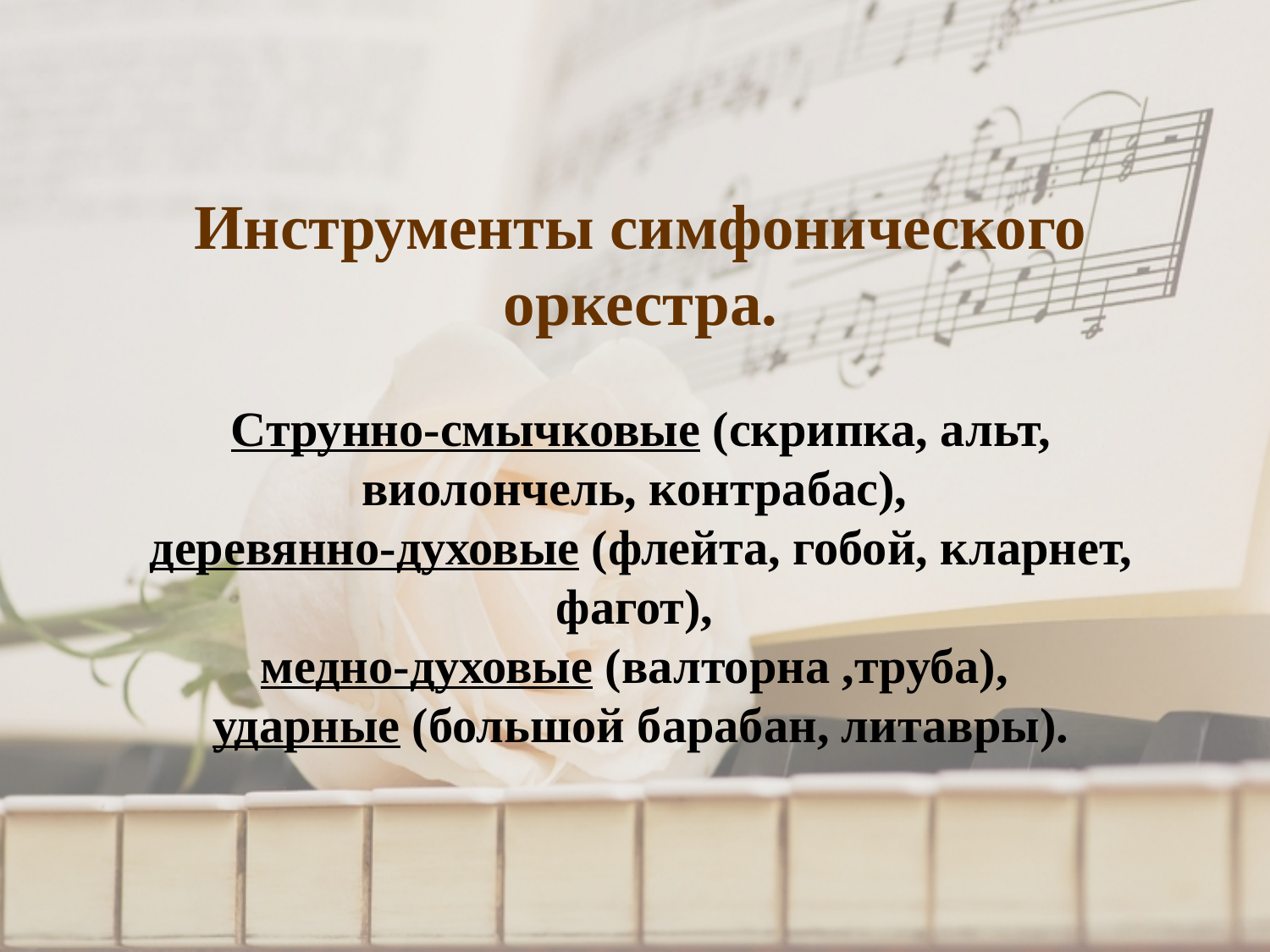

# Инструменты симфонического оркестра. Струнно-смычковые (скрипка, альт, виолончель, контрабас), деревянно-духовые (флейта, гобой, кларнет, фагот), медно-духовые (валторна ,труба), ударные (большой барабан, литавры).